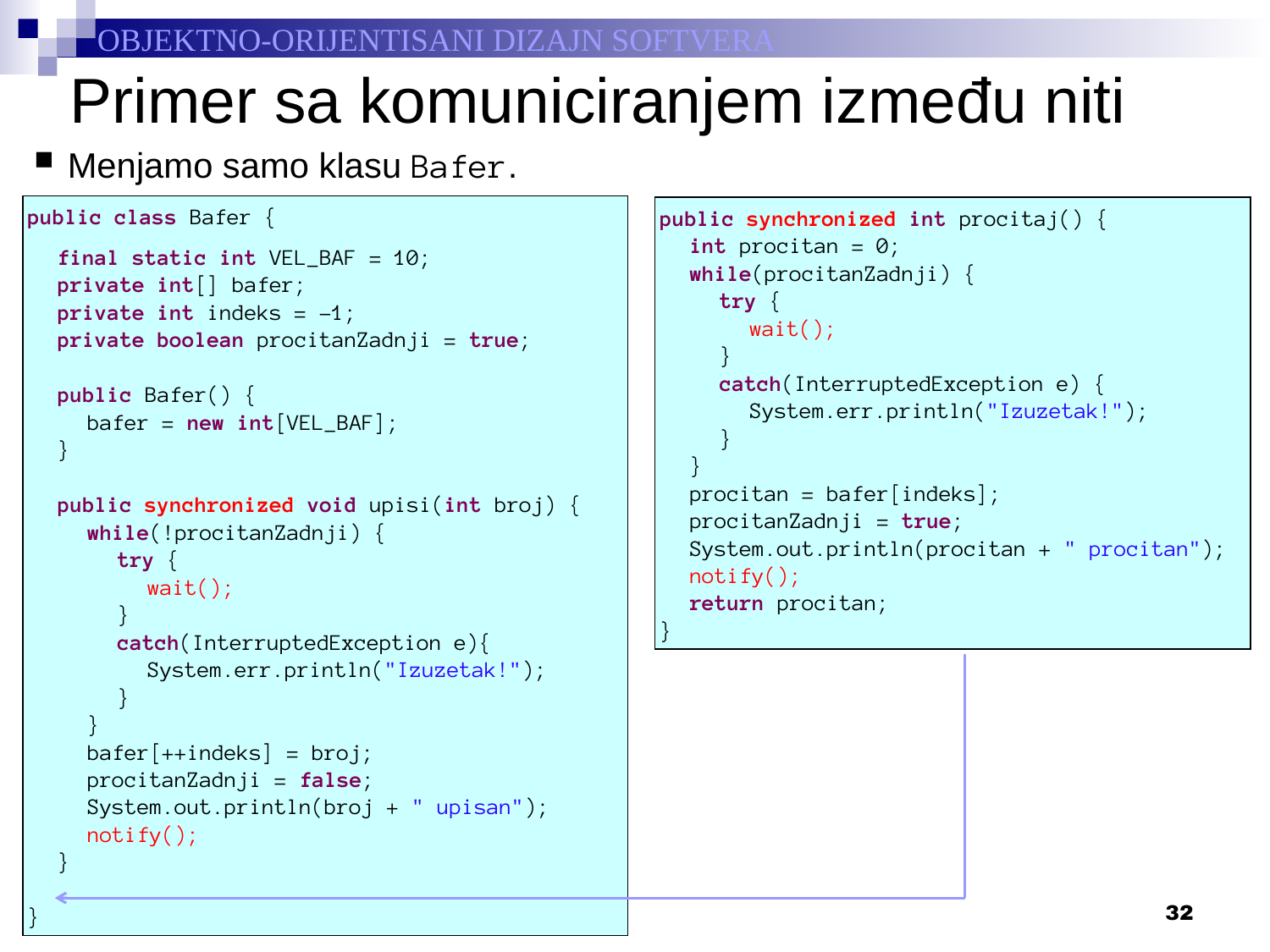

# Primer sa komuniciranjem između niti
Menjamo samo klasu Bafer.
public class Bafer {

	final static int VEL_BAF = 10;
	private int[] bafer;
	private int indeks = -1;
	private boolean procitanZadnji = true;

	public Bafer() {
		bafer = new int[VEL_BAF];
	}

	public synchronized void upisi(int broj) {
		while(!procitanZadnji) {
			try {
				wait();
			}
			catch(InterruptedException e){
				System.err.println("Izuzetak!");
			}
		}
		bafer[++indeks] = broj;
		procitanZadnji = false;
		System.out.println(broj + " upisan");
		notify();
	}

}
public synchronized int procitaj() {
	int procitan = 0;
	while(procitanZadnji) {
		try {
			wait();
		}
		catch(InterruptedException e) {
			System.err.println("Izuzetak!");
		}
	}
	procitan = bafer[indeks];
	procitanZadnji = true;
	System.out.println(procitan + " procitan");
	notify();
	return procitan;
}
32